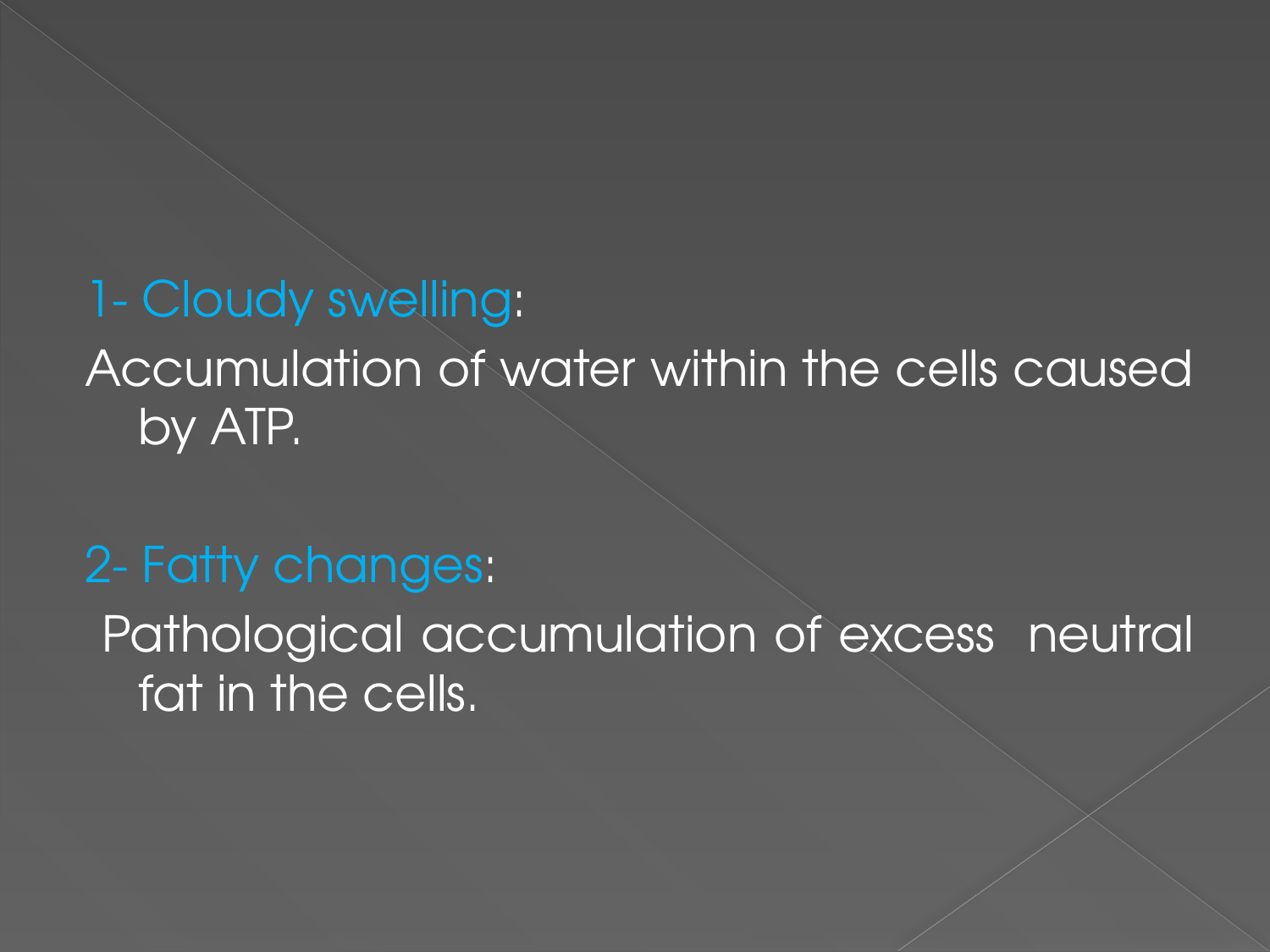

#
1- Cloudy swelling:
Accumulation of water within the cells caused by ATP.

2- Fatty changes:
 Pathological accumulation of excess  neutral fat in the cells.